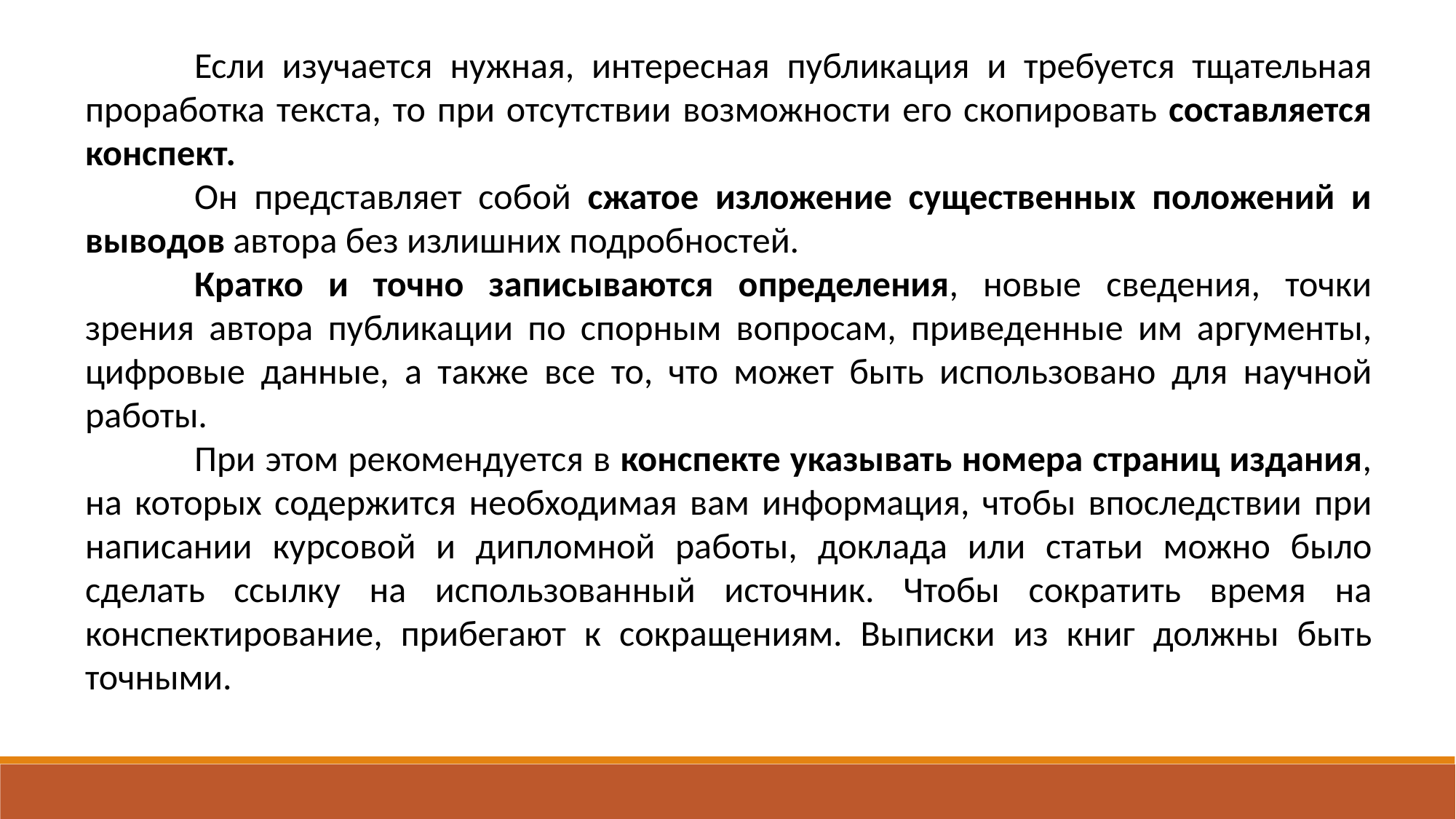

Если изучается нужная, интересная публикация и требуется тщательная проработка текста, то при отсутствии возможности его скопировать составляется конспект.
	Он представляет собой сжатое изложение существенных положений и выводов автора без излишних подробностей.
	Кратко и точно записываются определения, новые сведения, точки зрения автора публикации по спорным вопросам, приведенные им аргументы, цифровые данные, а также все то, что может быть использовано для научной работы.
	При этом рекомендуется в конспекте указывать номера страниц издания, на которых содержится необходимая вам информация, чтобы впоследствии при написании курсовой и дипломной работы, доклада или статьи можно было сделать ссылку на использованный источник. Чтобы сократить время на конспектирование, прибегают к сокращениям. Выписки из книг должны быть точными.